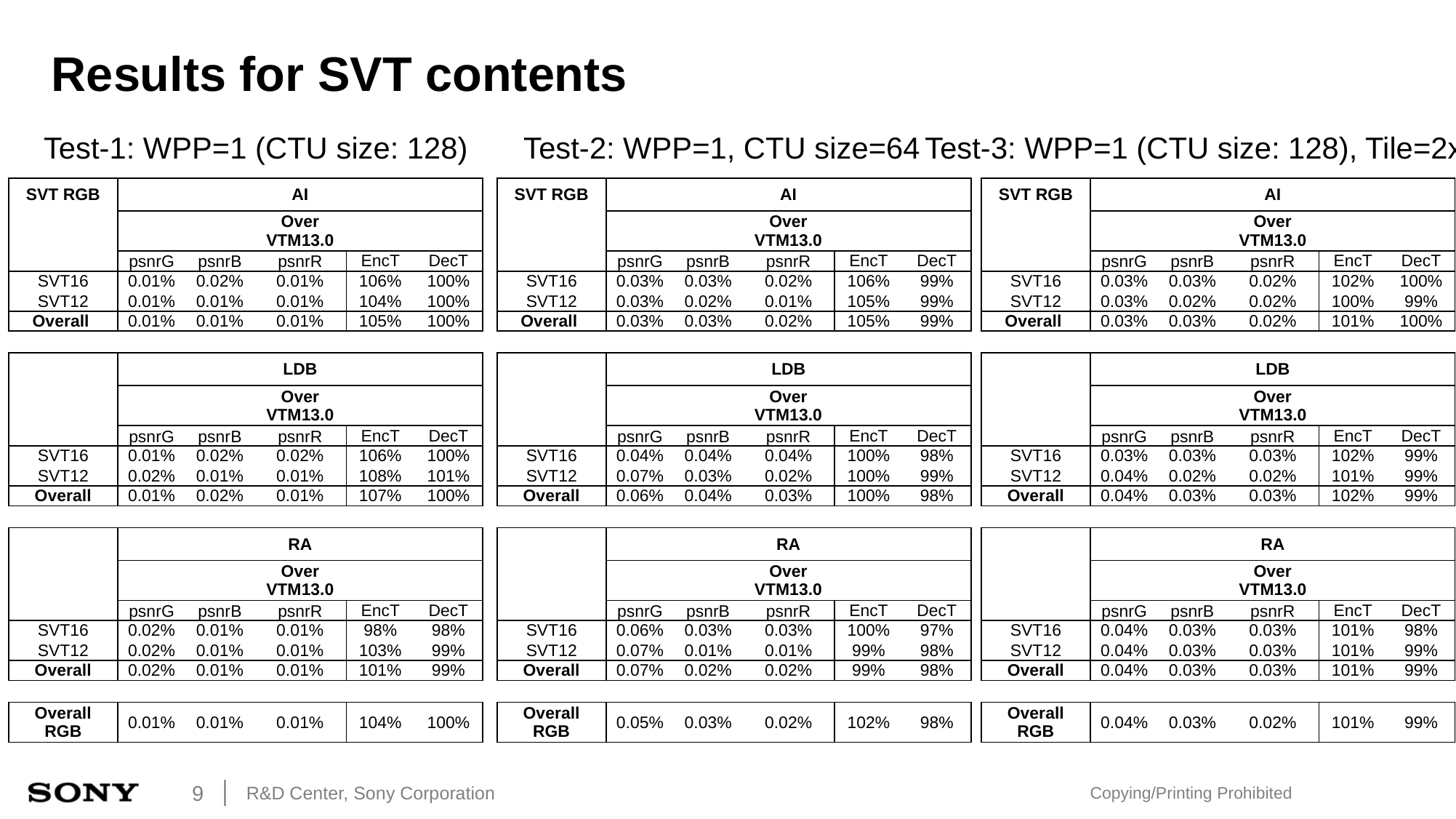

# Results for SVT contents
Test-1: WPP=1 (CTU size: 128)
Test-2: WPP=1, CTU size=64
Test-3: WPP=1 (CTU size: 128), Tile=2x1
| SVT RGB |  |  | AI |  |  |
| --- | --- | --- | --- | --- | --- |
|  |  |  | Over VTM13.0 |  |  |
|  | psnrG | psnrB | psnrR | EncT | DecT |
| SVT16 | 0.01% | 0.02% | 0.01% | 106% | 100% |
| SVT12 | 0.01% | 0.01% | 0.01% | 104% | 100% |
| Overall | 0.01% | 0.01% | 0.01% | 105% | 100% |
|  |  |  |  |  |  |
|  |  |  | LDB |  |  |
|  |  |  | Over VTM13.0 |  |  |
|  | psnrG | psnrB | psnrR | EncT | DecT |
| SVT16 | 0.01% | 0.02% | 0.02% | 106% | 100% |
| SVT12 | 0.02% | 0.01% | 0.01% | 108% | 101% |
| Overall | 0.01% | 0.02% | 0.01% | 107% | 100% |
|  |  |  |  |  |  |
|  |  |  | RA |  |  |
|  |  |  | Over VTM13.0 |  |  |
|  | psnrG | psnrB | psnrR | EncT | DecT |
| SVT16 | 0.02% | 0.01% | 0.01% | 98% | 98% |
| SVT12 | 0.02% | 0.01% | 0.01% | 103% | 99% |
| Overall | 0.02% | 0.01% | 0.01% | 101% | 99% |
|  |  |  |  |  |  |
| Overall RGB | 0.01% | 0.01% | 0.01% | 104% | 100% |
| SVT RGB |  |  | AI |  |  |
| --- | --- | --- | --- | --- | --- |
|  |  |  | Over VTM13.0 |  |  |
|  | psnrG | psnrB | psnrR | EncT | DecT |
| SVT16 | 0.03% | 0.03% | 0.02% | 106% | 99% |
| SVT12 | 0.03% | 0.02% | 0.01% | 105% | 99% |
| Overall | 0.03% | 0.03% | 0.02% | 105% | 99% |
|  |  |  |  |  |  |
|  |  |  | LDB |  |  |
|  |  |  | Over VTM13.0 |  |  |
|  | psnrG | psnrB | psnrR | EncT | DecT |
| SVT16 | 0.04% | 0.04% | 0.04% | 100% | 98% |
| SVT12 | 0.07% | 0.03% | 0.02% | 100% | 99% |
| Overall | 0.06% | 0.04% | 0.03% | 100% | 98% |
|  |  |  |  |  |  |
|  |  |  | RA |  |  |
|  |  |  | Over VTM13.0 |  |  |
|  | psnrG | psnrB | psnrR | EncT | DecT |
| SVT16 | 0.06% | 0.03% | 0.03% | 100% | 97% |
| SVT12 | 0.07% | 0.01% | 0.01% | 99% | 98% |
| Overall | 0.07% | 0.02% | 0.02% | 99% | 98% |
|  |  |  |  |  |  |
| Overall RGB | 0.05% | 0.03% | 0.02% | 102% | 98% |
| SVT RGB |  |  | AI |  |  |
| --- | --- | --- | --- | --- | --- |
|  |  |  | Over VTM13.0 |  |  |
|  | psnrG | psnrB | psnrR | EncT | DecT |
| SVT16 | 0.03% | 0.03% | 0.02% | 102% | 100% |
| SVT12 | 0.03% | 0.02% | 0.02% | 100% | 99% |
| Overall | 0.03% | 0.03% | 0.02% | 101% | 100% |
|  |  |  |  |  |  |
|  |  |  | LDB |  |  |
|  |  |  | Over VTM13.0 |  |  |
|  | psnrG | psnrB | psnrR | EncT | DecT |
| SVT16 | 0.03% | 0.03% | 0.03% | 102% | 99% |
| SVT12 | 0.04% | 0.02% | 0.02% | 101% | 99% |
| Overall | 0.04% | 0.03% | 0.03% | 102% | 99% |
|  |  |  |  |  |  |
|  |  |  | RA |  |  |
|  |  |  | Over VTM13.0 |  |  |
|  | psnrG | psnrB | psnrR | EncT | DecT |
| SVT16 | 0.04% | 0.03% | 0.03% | 101% | 98% |
| SVT12 | 0.04% | 0.03% | 0.03% | 101% | 99% |
| Overall | 0.04% | 0.03% | 0.03% | 101% | 99% |
|  |  |  |  |  |  |
| Overall RGB | 0.04% | 0.03% | 0.02% | 101% | 99% |